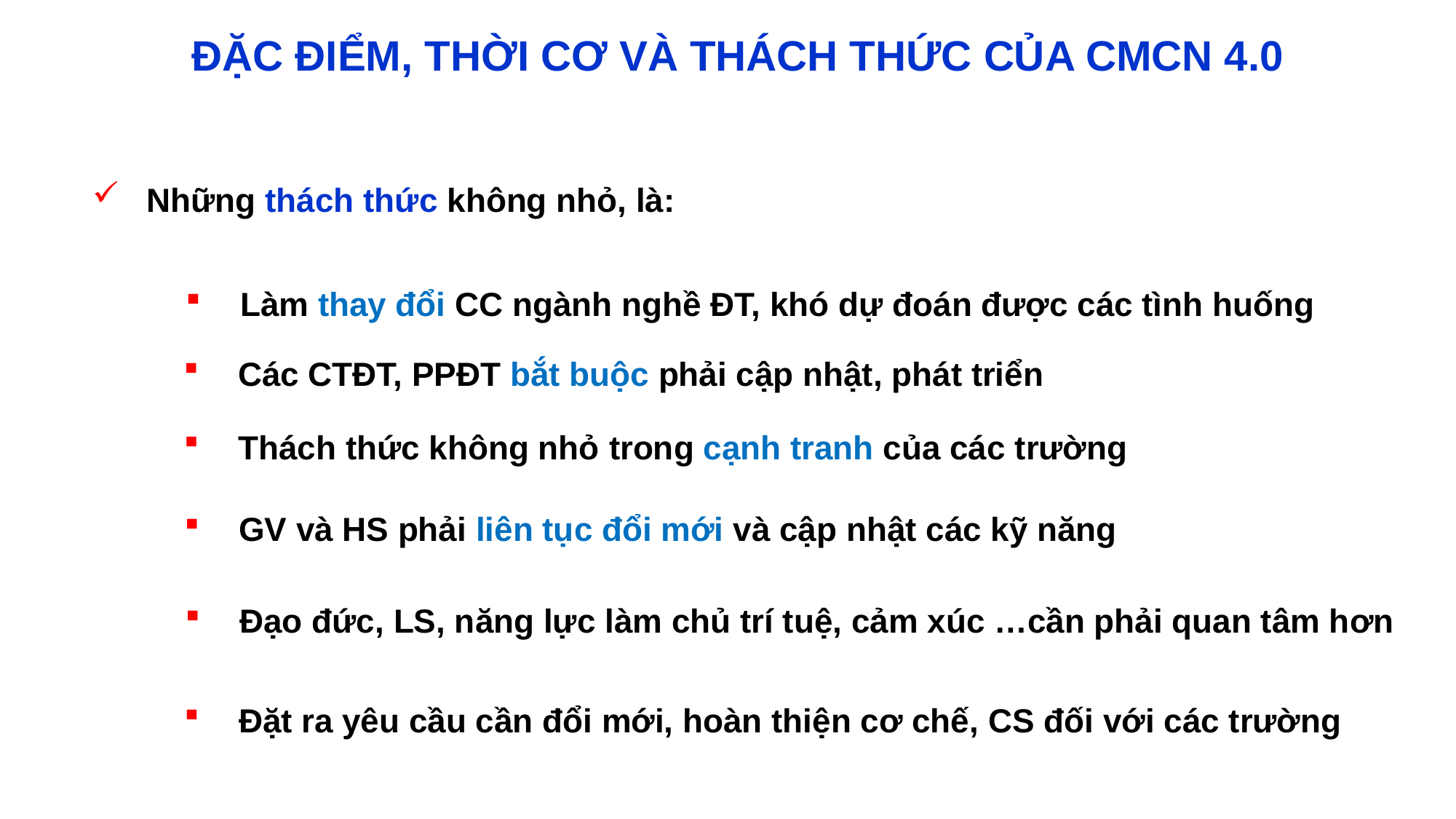

ĐẶC ĐIỂM, THỜI CƠ VÀ THÁCH THỨC CỦA CMCN 4.0
Những thách thức không nhỏ, là:
Làm thay đổi CC ngành nghề ĐT, khó dự đoán được các tình huống
Các CTĐT, PPĐT bắt buộc phải cập nhật, phát triển
Thách thức không nhỏ trong cạnh tranh của các trường
GV và HS phải liên tục đổi mới và cập nhật các kỹ năng
Đạo đức, LS, năng lực làm chủ trí tuệ, cảm xúc …cần phải quan tâm hơn
Đặt ra yêu cầu cần đổi mới, hoàn thiện cơ chế, CS đối với các trường